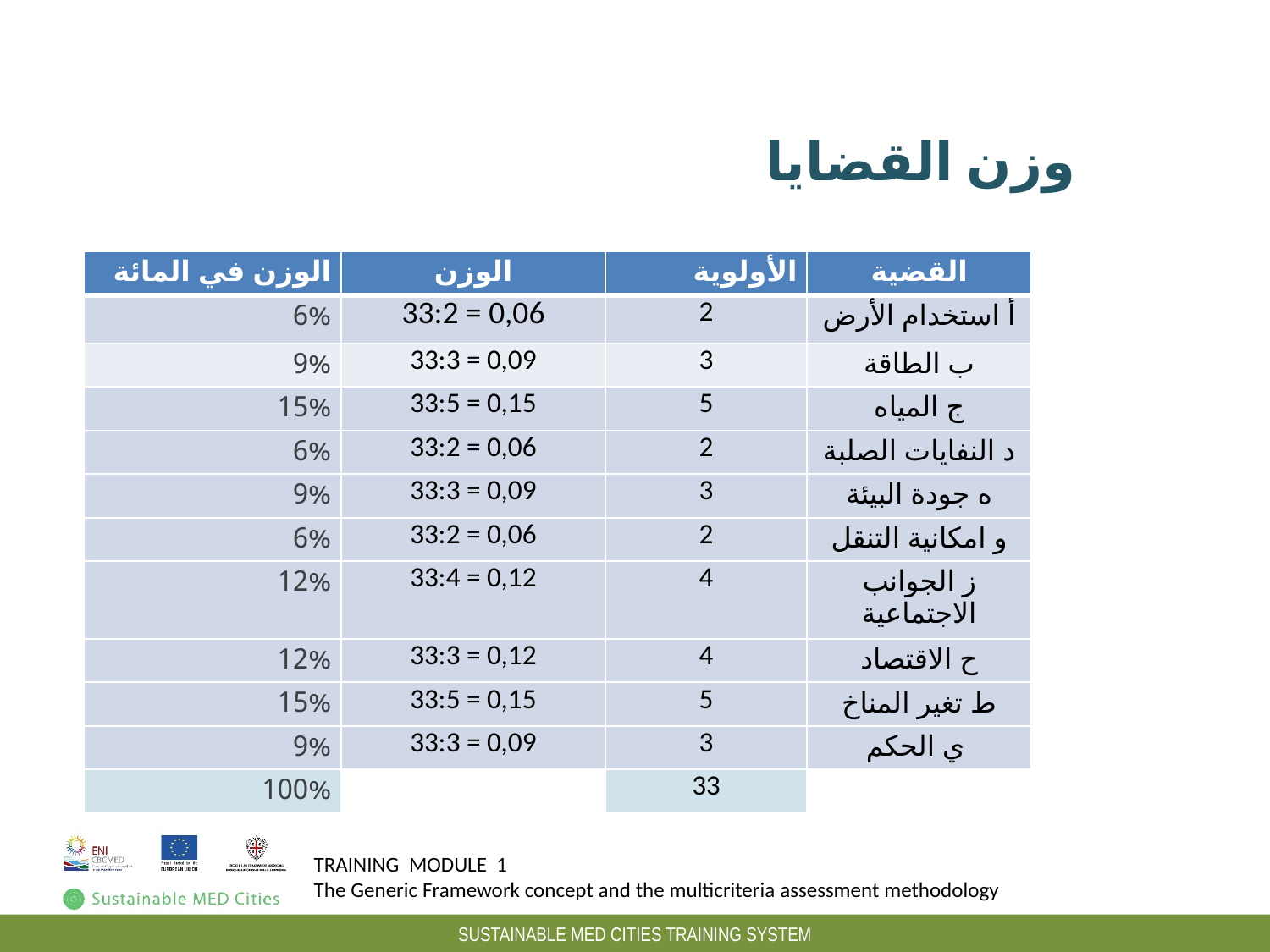

Peso dei criteri in una categoria: esempio
وزن القضايا

| الوزن في المائة | الوزن | الأولوية | القضية |
| --- | --- | --- | --- |
| 6% | 33:2 = 0,06 | 2 | أ استخدام الأرض |
| 9% | 33:3 = 0,09 | 3 | ب الطاقة |
| 15% | 33:5 = 0,15 | 5 | ج المياه |
| 6% | 33:2 = 0,06 | 2 | د النفايات الصلبة |
| 9% | 33:3 = 0,09 | 3 | ه جودة البيئة |
| 6% | 33:2 = 0,06 | 2 | و امكانية التنقل |
| 12% | 33:4 = 0,12 | 4 | ز الجوانب الاجتماعية |
| 12% | 33:3 = 0,12 | 4 | ح الاقتصاد |
| 15% | 33:5 = 0,15 | 5 | ط تغير المناخ |
| 9% | 33:3 = 0,09 | 3 | ي الحكم |
| 100% |  | 33 |  |